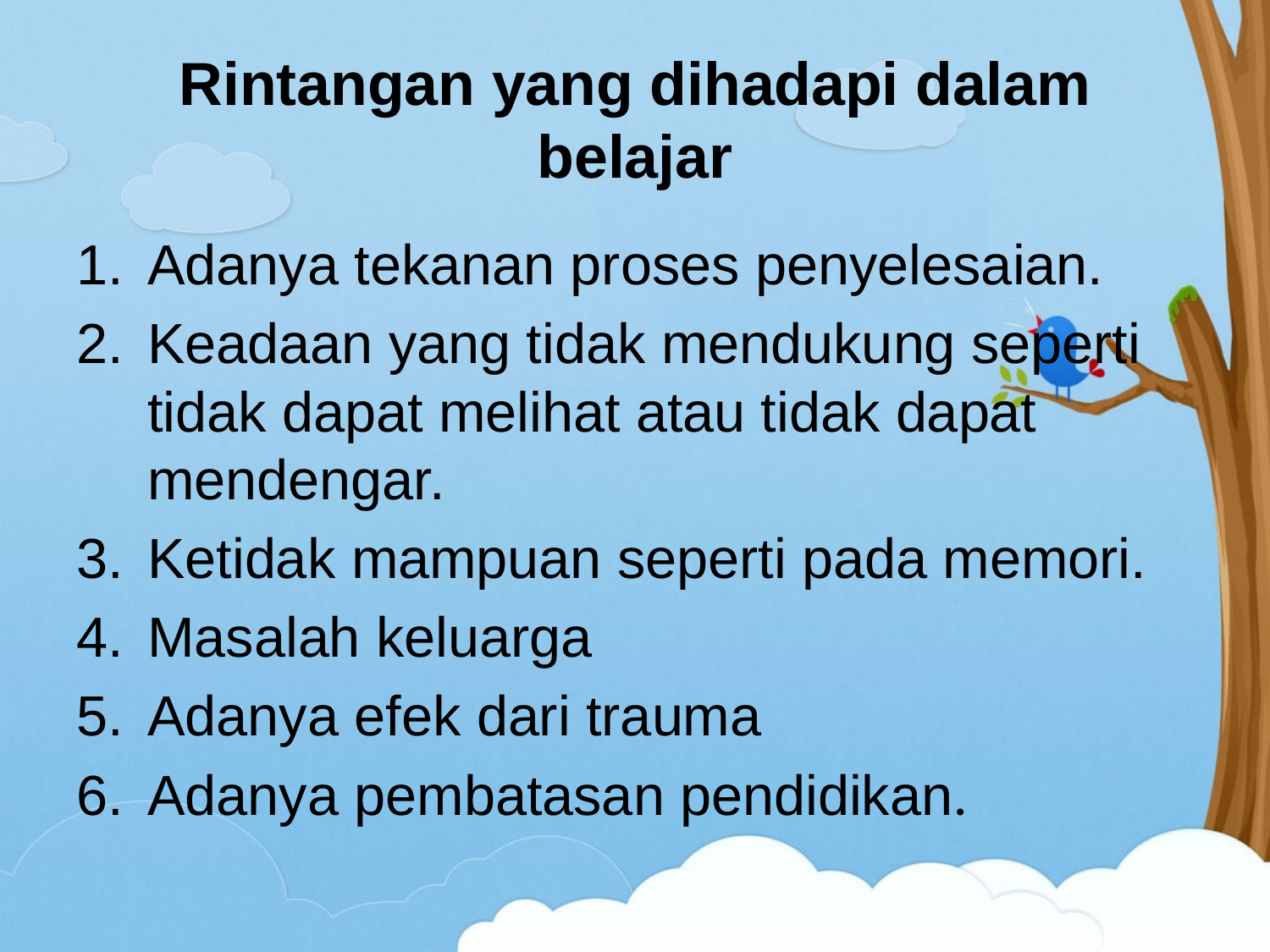

# Rintangan yang dihadapi dalam belajar
Adanya tekanan proses penyelesaian.
Keadaan yang tidak mendukung seperti tidak dapat melihat atau tidak dapat mendengar.
Ketidak mampuan seperti pada memori.
Masalah keluarga
Adanya efek dari trauma
Adanya pembatasan pendidikan.